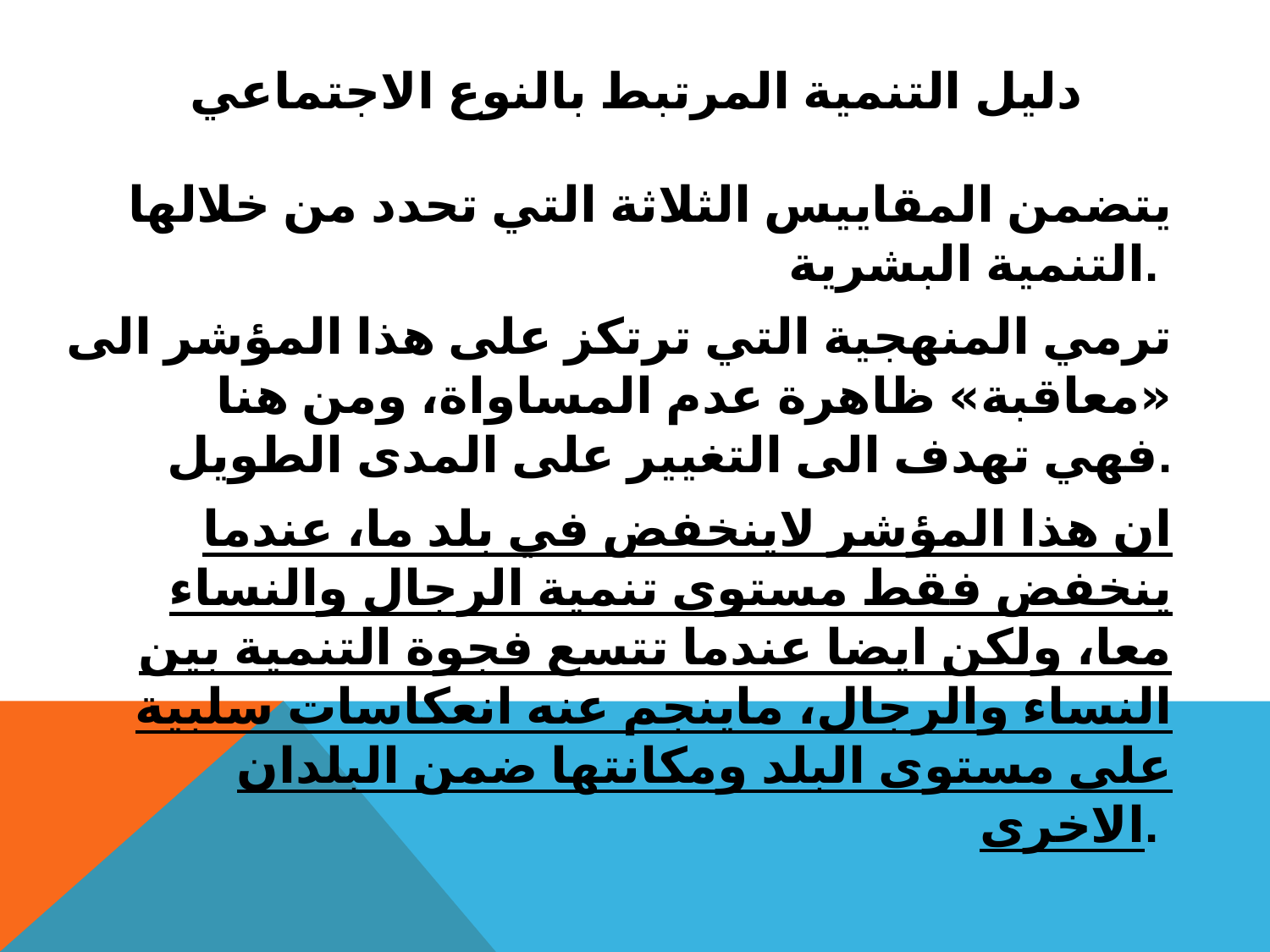

# دليل التنمية المرتبط بالنوع الاجتماعي
يتضمن المقاييس الثلاثة التي تحدد من خلالها التنمية البشرية.
ترمي المنهجية التي ترتكز على هذا المؤشر الى «معاقبة» ظاهرة عدم المساواة، ومن هنا فهي تهدف الى التغيير على المدى الطويل.
 ان هذا المؤشر لاينخفض في بلد ما، عندما ينخفض فقط مستوى تنمية الرجال والنساء معا، ولكن ايضا عندما تتسع فجوة التنمية بين النساء والرجال، ماينجم عنه انعكاسات سلبية على مستوى البلد ومكانتها ضمن البلدان الاخرى.